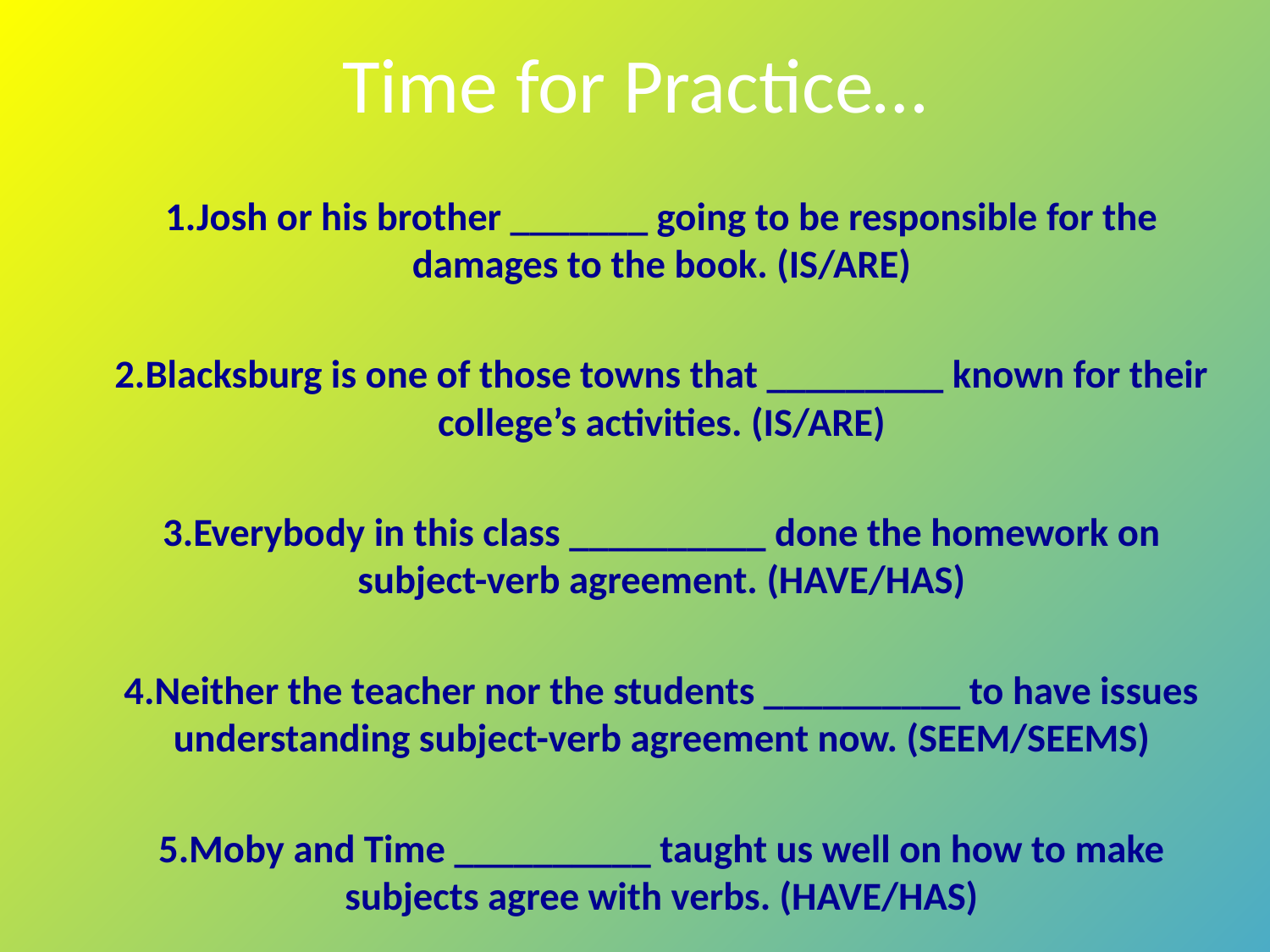

# Time for Practice…
1.Josh or his brother _______ going to be responsible for the damages to the book. (IS/ARE)

2.Blacksburg is one of those towns that _________ known for their college’s activities. (IS/ARE)

3.Everybody in this class __________ done the homework on subject-verb agreement. (HAVE/HAS)

4.Neither the teacher nor the students __________ to have issues understanding subject-verb agreement now. (SEEM/SEEMS)

5.Moby and Time __________ taught us well on how to make subjects agree with verbs. (HAVE/HAS)